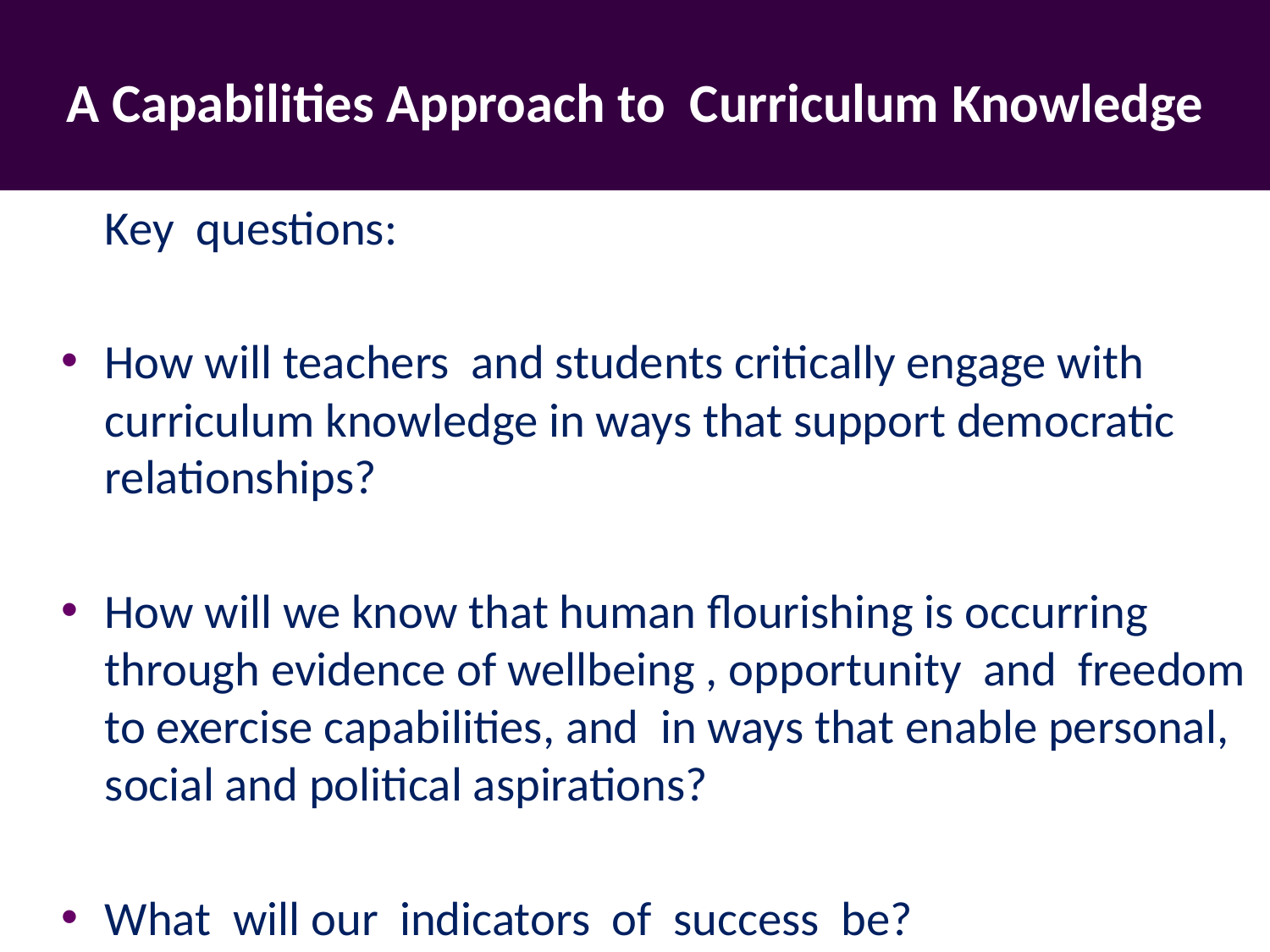

# A Capabilities Approach to  Curriculum Knowledge
	Key  questions:

How will teachers  and students critically engage with curriculum knowledge in ways that support democratic relationships?

How will we know that human flourishing is occurring through evidence of wellbeing , opportunity  and  freedom to exercise capabilities, and  in ways that enable personal, social and political aspirations?

What  will our  indicators  of  success  be?